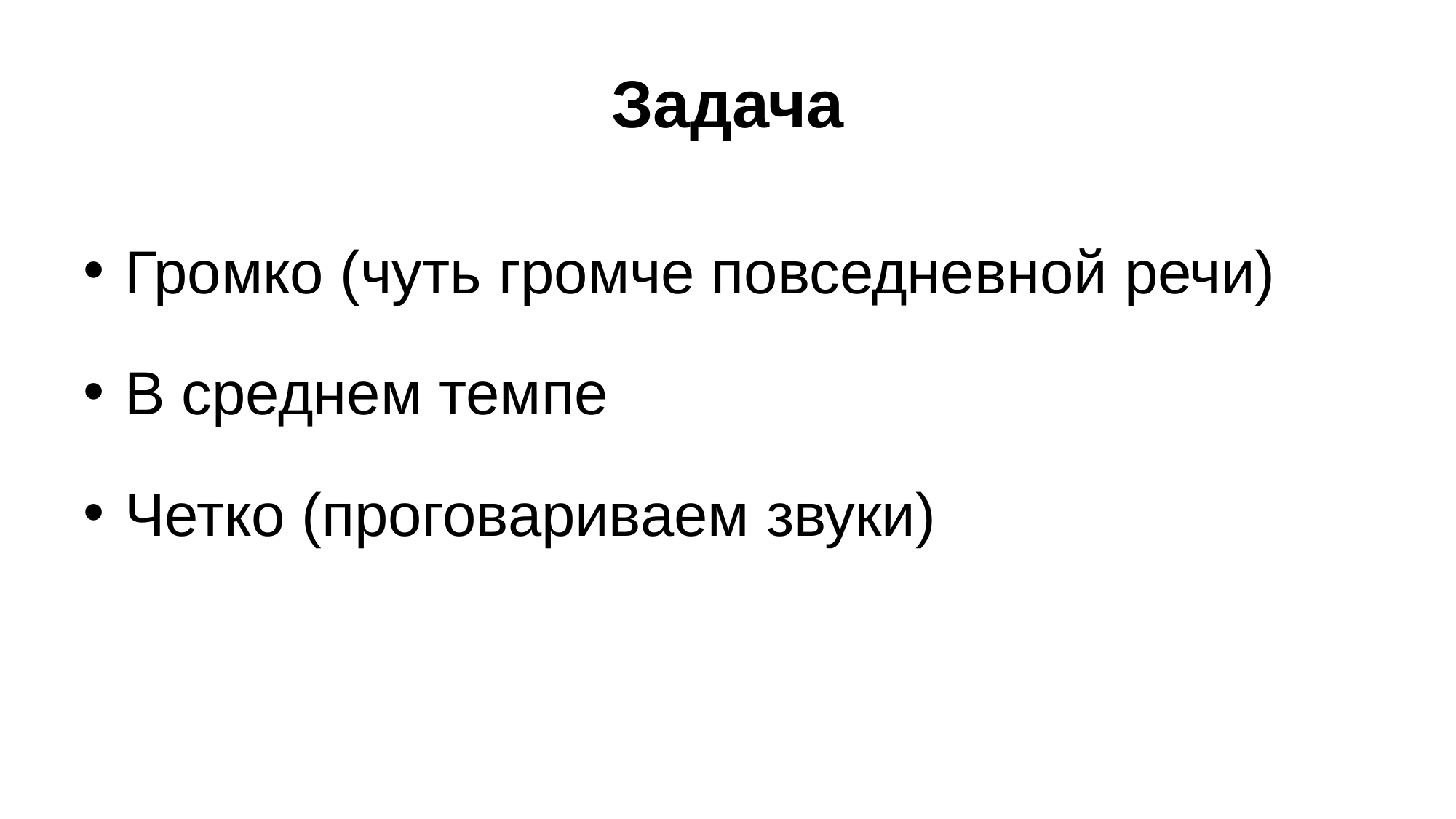

# Задача
Громко (чуть громче повседневной речи)
В среднем темпе
Четко (проговариваем звуки)